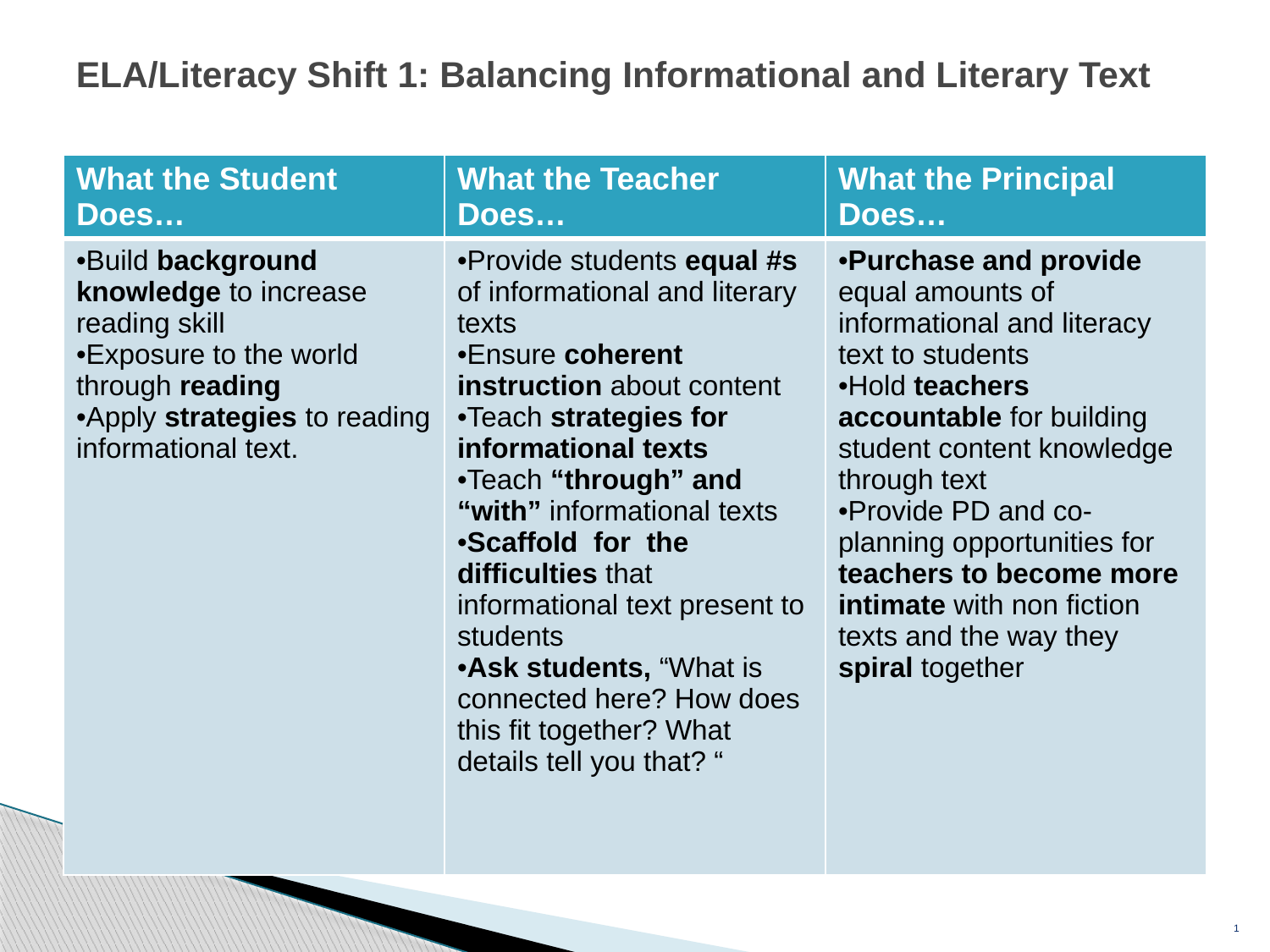

# ELA/Literacy Shift 1: Balancing Informational and Literary Text
| What the Student Does… | What the Teacher Does… | What the Principal Does… |
| --- | --- | --- |
| Build background knowledge to increase reading skill Exposure to the world through reading Apply strategies to reading informational text. | Provide students equal #s of informational and literary texts Ensure coherent instruction about content Teach strategies for informational texts Teach “through” and “with” informational texts Scaffold for the difficulties that informational text present to students Ask students, “What is connected here? How does this fit together? What details tell you that? “ | Purchase and provide equal amounts of informational and literacy text to students Hold teachers accountable for building student content knowledge through text Provide PD and co-planning opportunities for teachers to become more intimate with non fiction texts and the way they spiral together |
1